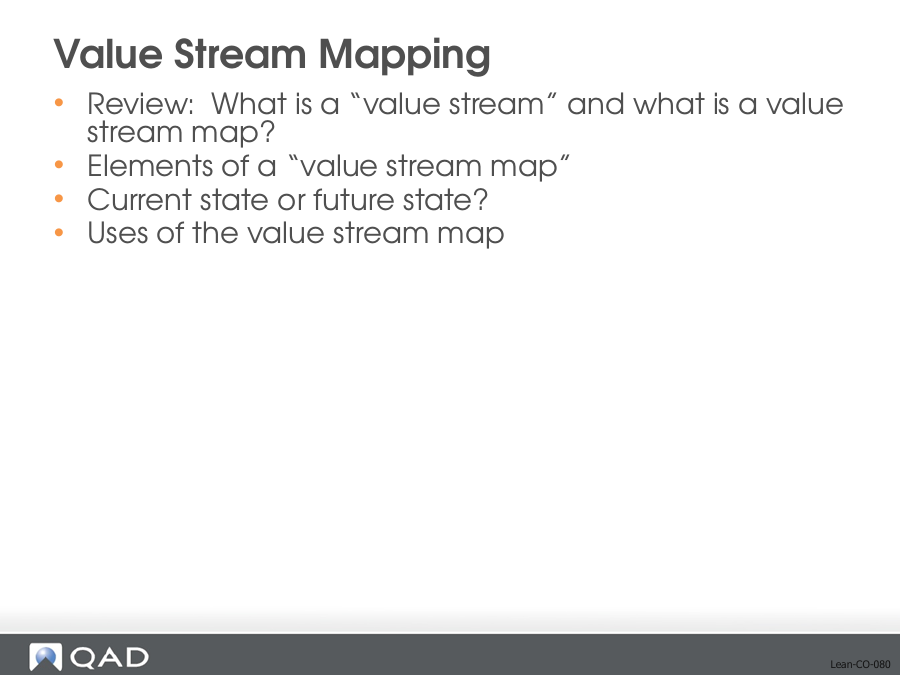

# Value Stream Mapping
Review:  What is a “value stream” and what is a value stream map?
Elements of a “value stream map”
Current state or future state?
Uses of the value stream map
Lean-CO-080